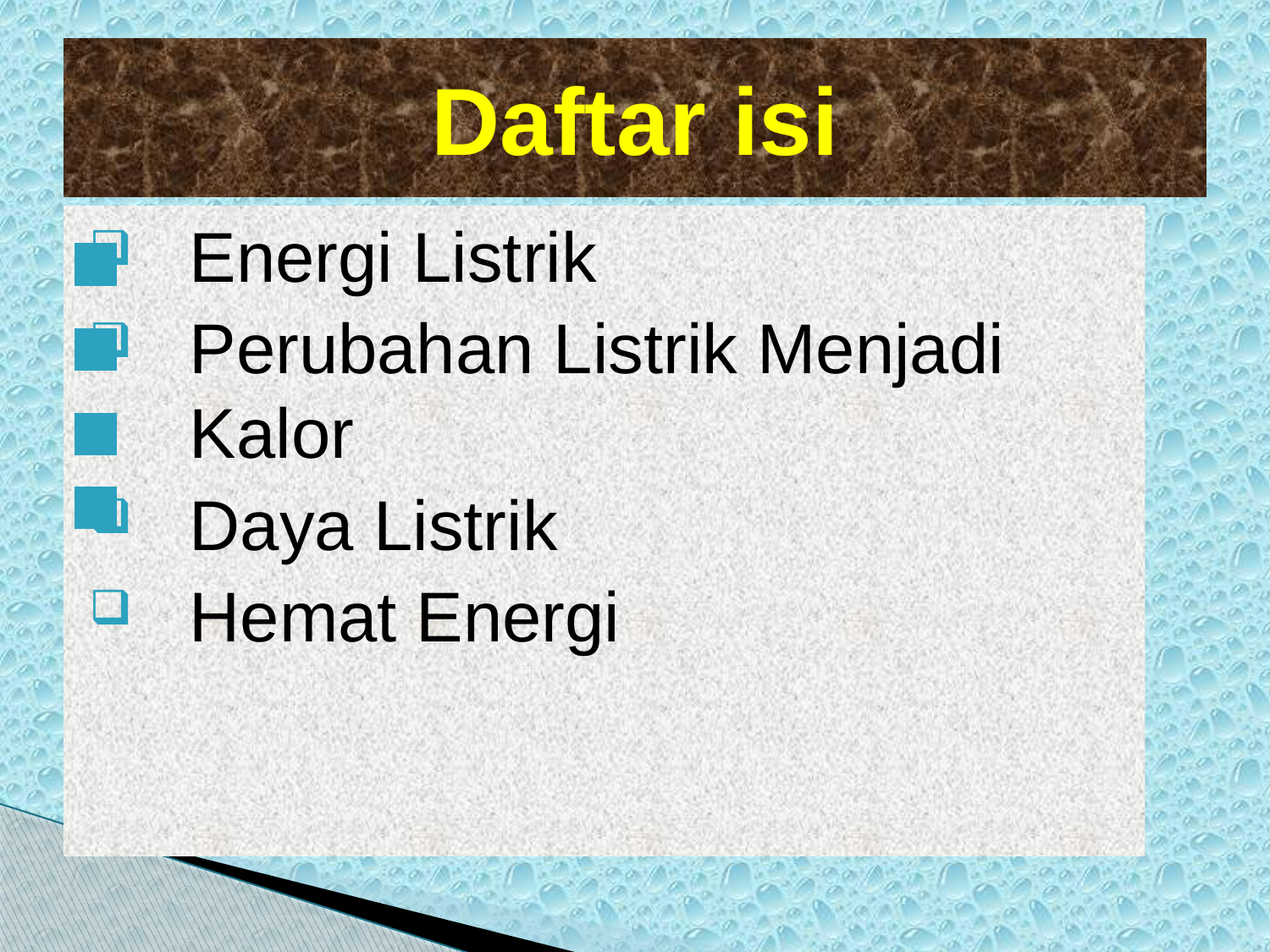

# Daftar isi
Energi Listrik
Perubahan Listrik Menjadi Kalor
Daya Listrik
Hemat Energi